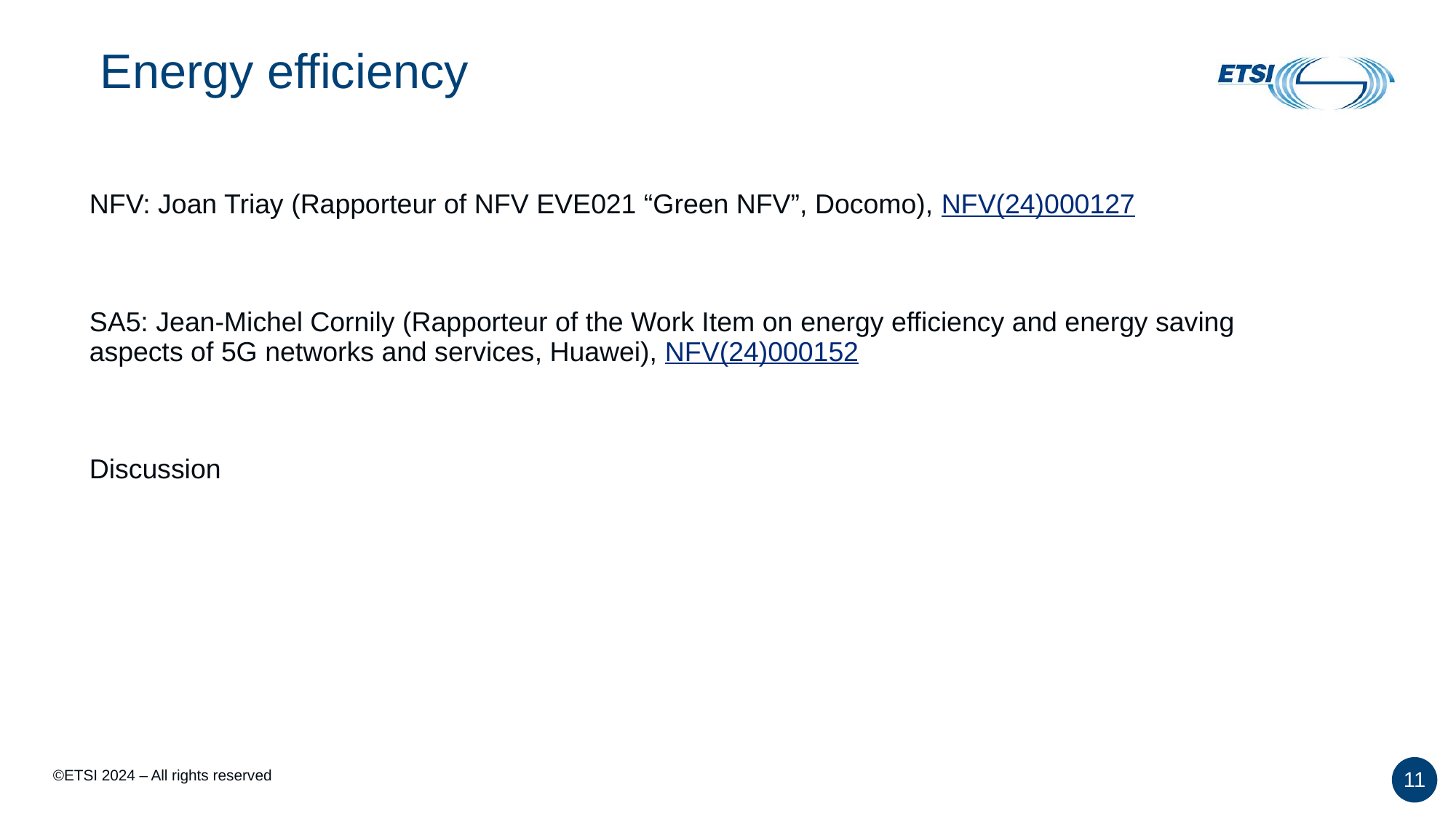

# Energy efficiency

NFV: Joan Triay (Rapporteur of NFV EVE021 “Green NFV”, Docomo), NFV(24)000127

SA5: Jean-Michel Cornily (Rapporteur of the Work Item on energy efficiency and energy saving aspects of 5G networks and services, Huawei), NFV(24)000152

Discussion

11